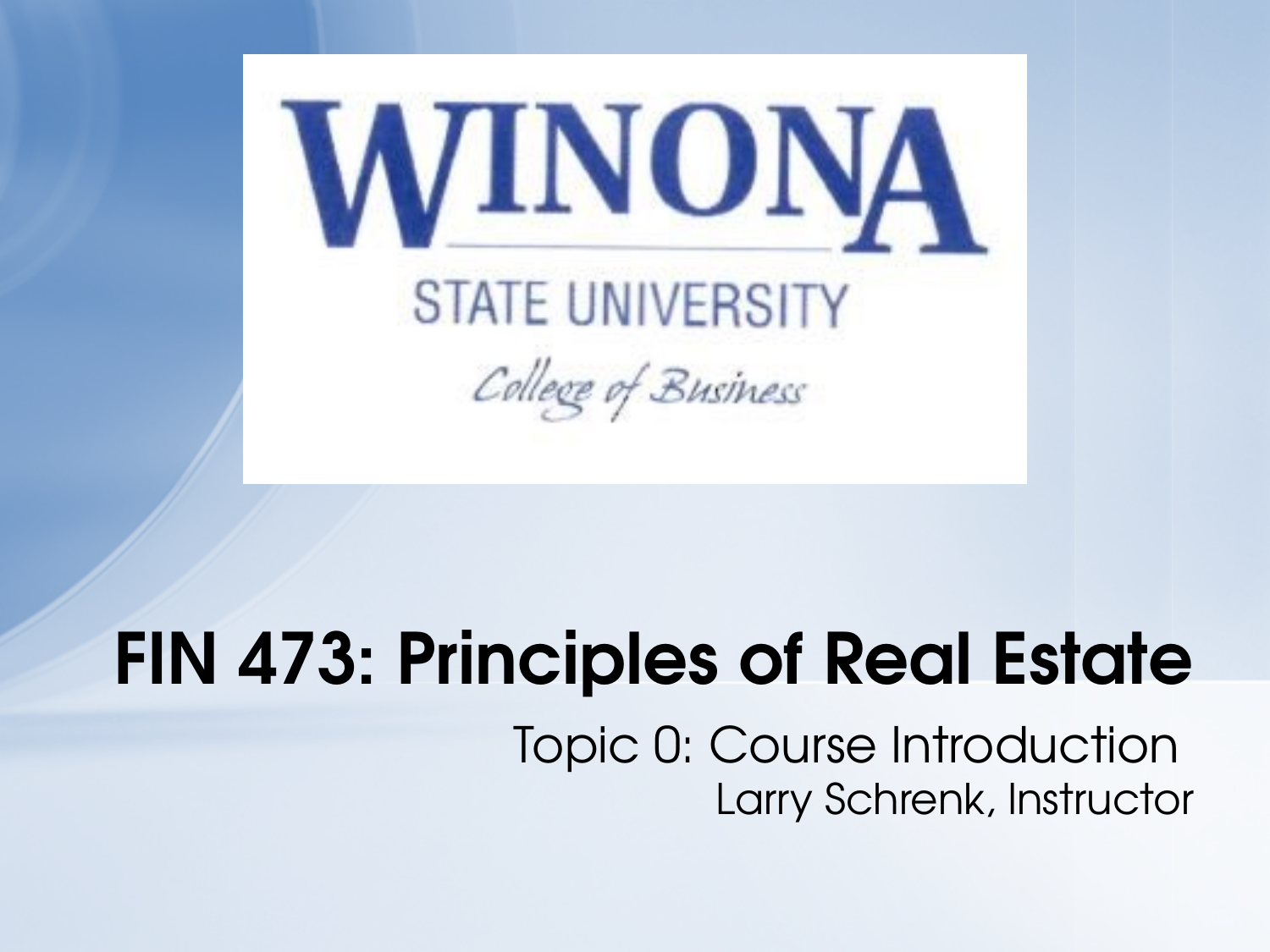

# FIN 473: Principles of Real Estate
Topic 0: Course Introduction
Larry Schrenk, Instructor